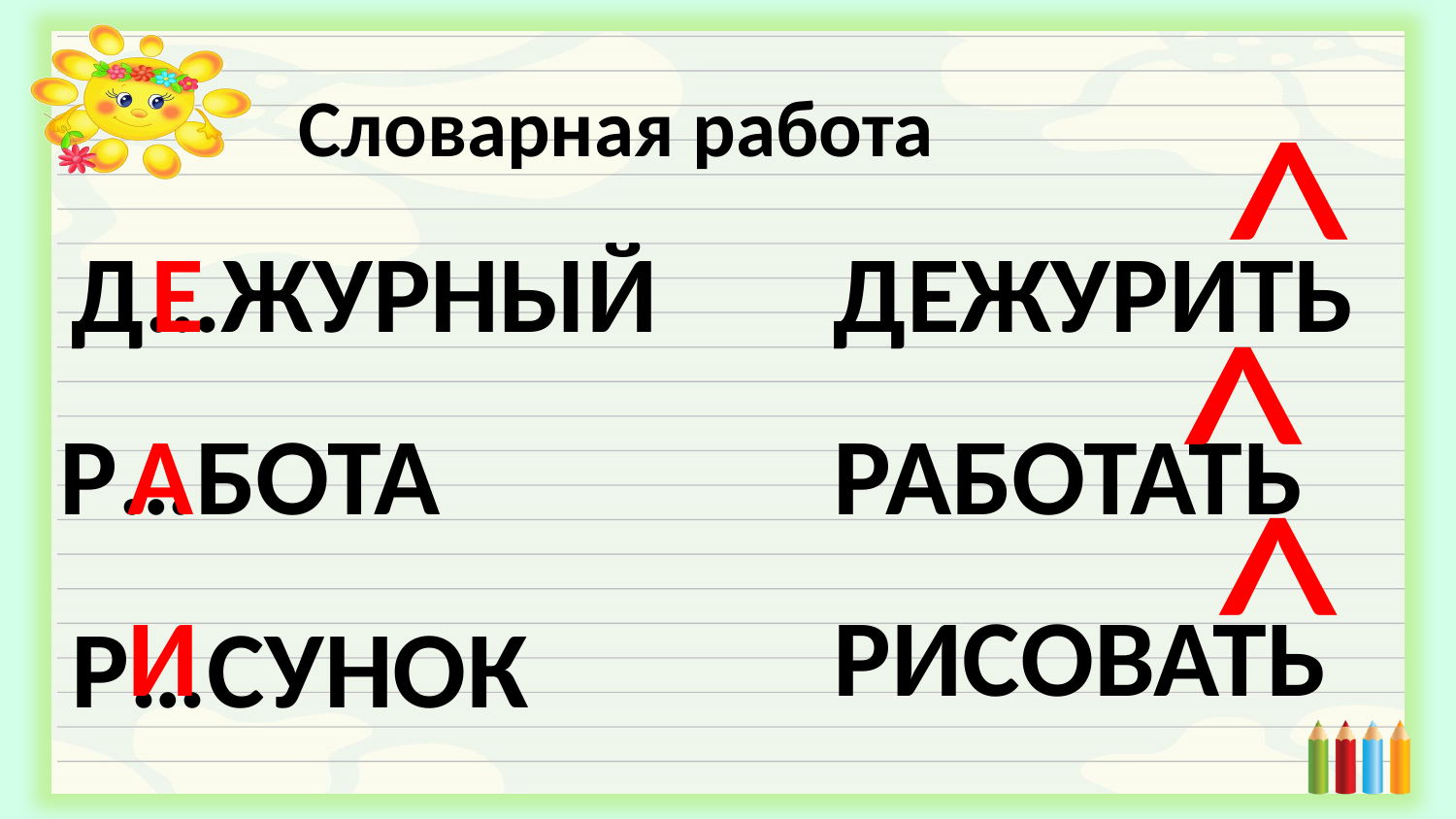

^
Словарная работа
Д…ЖУРНЫЙ
Е
ДЕЖУРИТЬ
^
Р…БОТА
А
РАБОТАТЬ
^
И
РИСОВАТЬ
Р…СУНОК